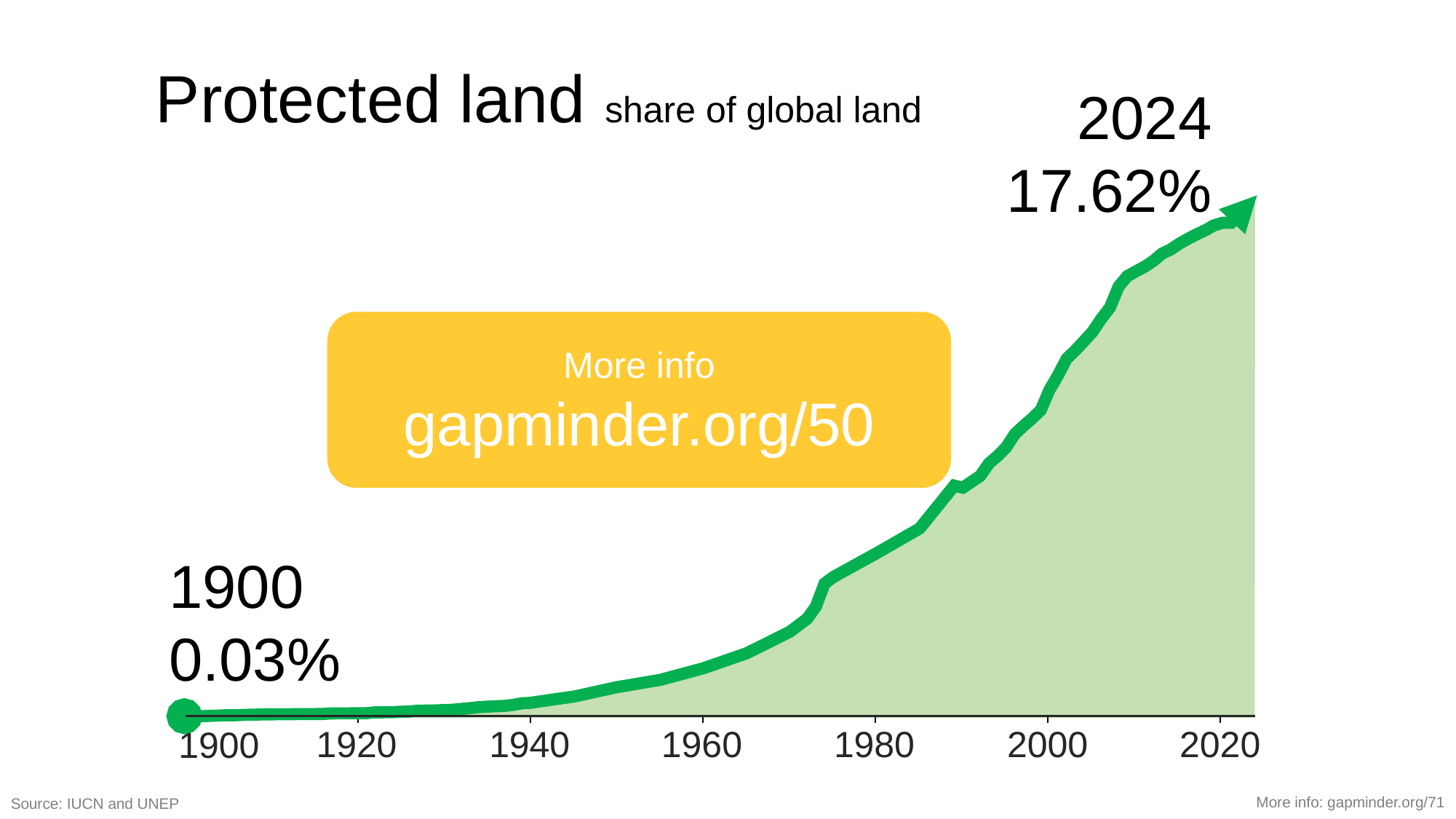

Protected land share of global land
2024
17.62%

More info
gapminder.org/50
1900
0.03%
1920
1940
1960
1980
2000
2020
1900

More info: gapminder.org/71
Source: IUCN and UNEP